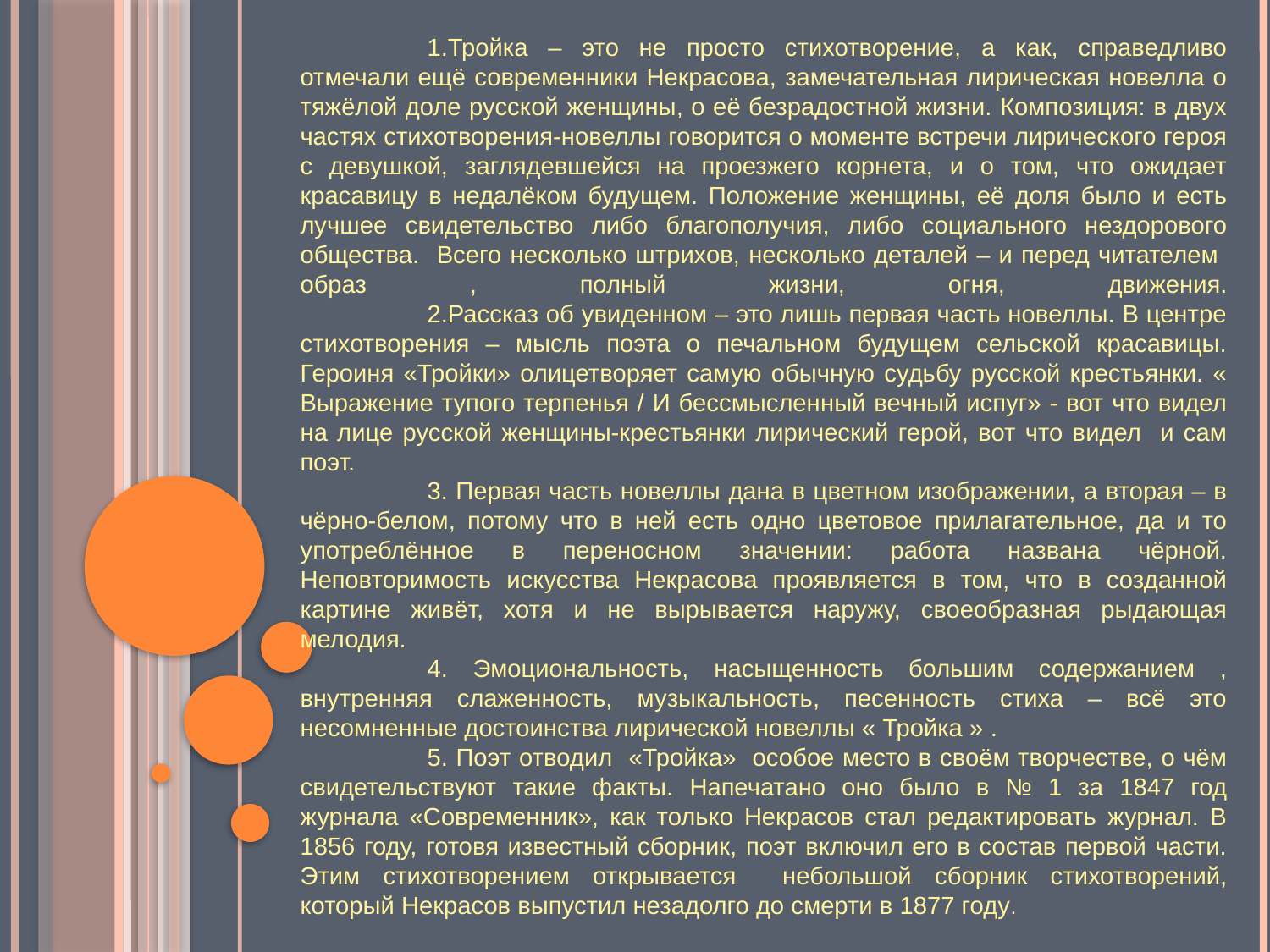

1.Тройка – это не просто стихотворение, а как, справедливо отмечали ещё современники Некрасова, замечательная лирическая новелла о тяжёлой доле русской женщины, о её безрадостной жизни. Композиция: в двух частях стихотворения-новеллы говорится о моменте встречи лирического героя с девушкой, заглядевшейся на проезжего корнета, и о том, что ожидает красавицу в недалёком будущем. Положение женщины, её доля было и есть лучшее свидетельство либо благополучия, либо социального нездорового общества.  Всего несколько штрихов, несколько деталей – и перед читателем  образ , полный жизни, огня, движения.
	2.Рассказ об увиденном – это лишь первая часть новеллы. В центре стихотворения – мысль поэта о печальном будущем сельской красавицы. Героиня «Тройки» олицетворяет самую обычную судьбу русской крестьянки. « Выражение тупого терпенья / И бессмысленный вечный испуг» - вот что видел на лице русской женщины-крестьянки лирический герой, вот что видел  и сам поэт.
	3. Первая часть новеллы дана в цветном изображении, а вторая – в чёрно-белом, потому что в ней есть одно цветовое прилагательное, да и то употреблённое в переносном значении: работа названа чёрной. Неповторимость искусства Некрасова проявляется в том, что в созданной картине живёт, хотя и не вырывается наружу, своеобразная рыдающая мелодия.
	4. Эмоциональность, насыщенность большим содержанием , внутренняя слаженность, музыкальность, песенность стиха – всё это несомненные достоинства лирической новеллы « Тройка » .
	5. Поэт отводил  «Тройка»  особое место в своём творчестве, о чём свидетельствуют такие факты. Напечатано оно было в № 1 за 1847 год журнала «Современник», как только Некрасов стал редактировать журнал. В 1856 году, готовя известный сборник, поэт включил его в состав первой части. Этим стихотворением открывается  небольшой сборник стихотворений, который Некрасов выпустил незадолго до смерти в 1877 году.